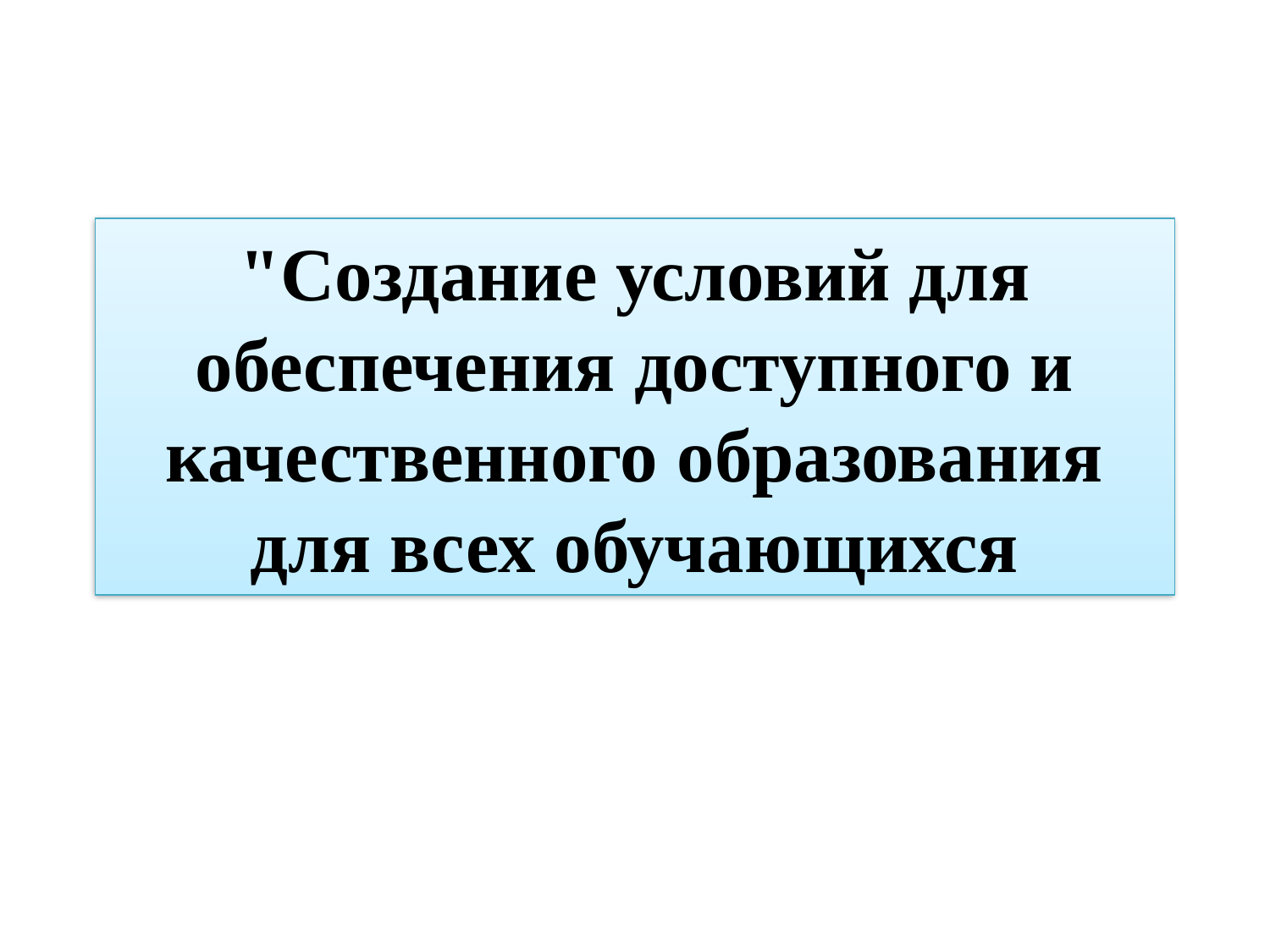

# "Создание условий для обеспечения доступного и качественного образования для всех обучающихся